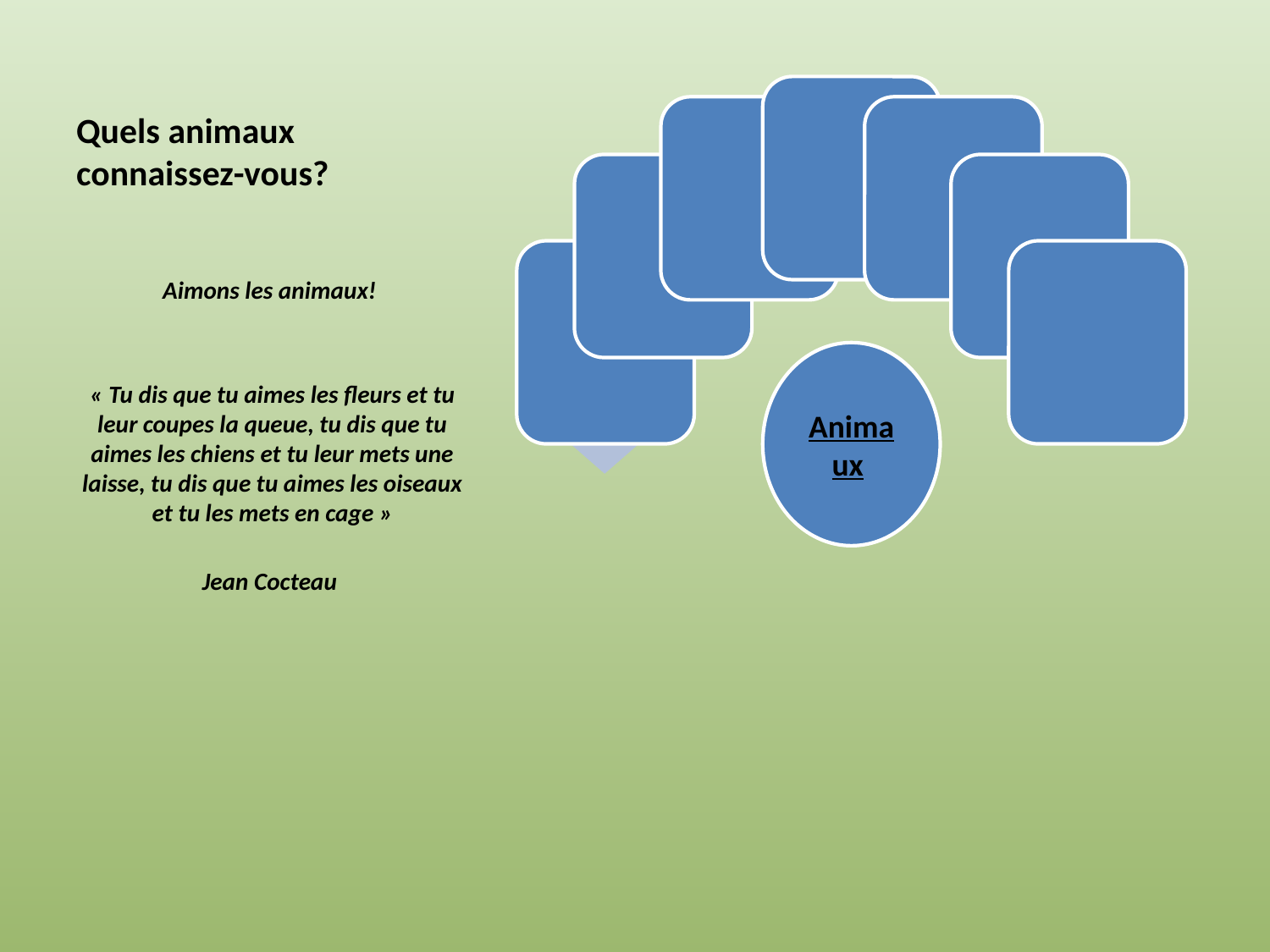

# Quels animaux connaissez-vous?
Animaux

Aimons les animaux!

« Tu dis que tu aimes les fleurs et tu leur coupes la queue, tu dis que tu aimes les chiens et tu leur mets une laisse, tu dis que tu aimes les oiseaux et tu les mets en cage »

Jean Cocteau